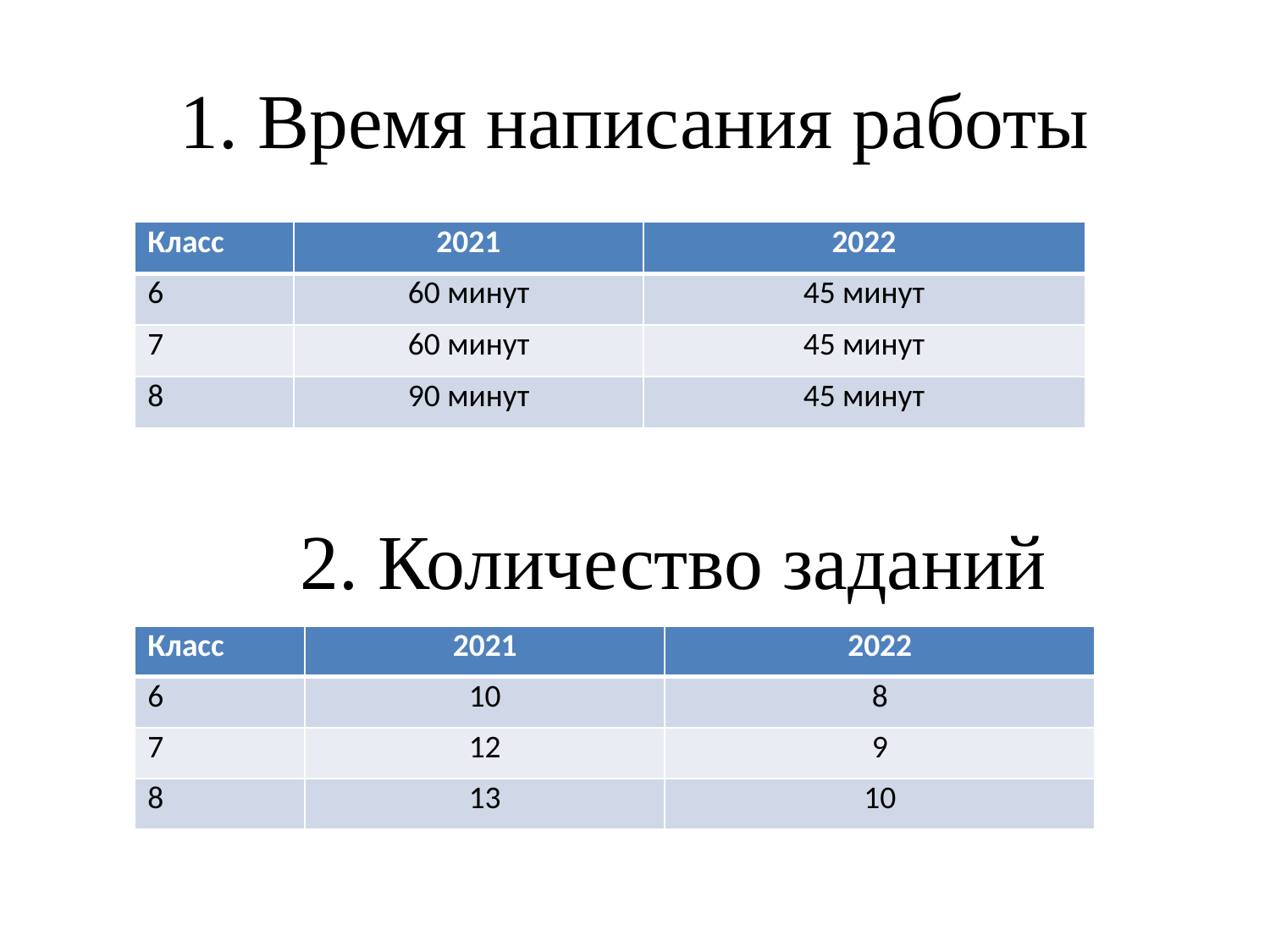

# 1. Время написания работы
| Класс | 2021 | 2022 |
| --- | --- | --- |
| 6 | 60 минут | 45 минут |
| 7 | 60 минут | 45 минут |
| 8 | 90 минут | 45 минут |
2. Количество заданий
| Класс | 2021 | 2022 |
| --- | --- | --- |
| 6 | 10 | 8 |
| 7 | 12 | 9 |
| 8 | 13 | 10 |